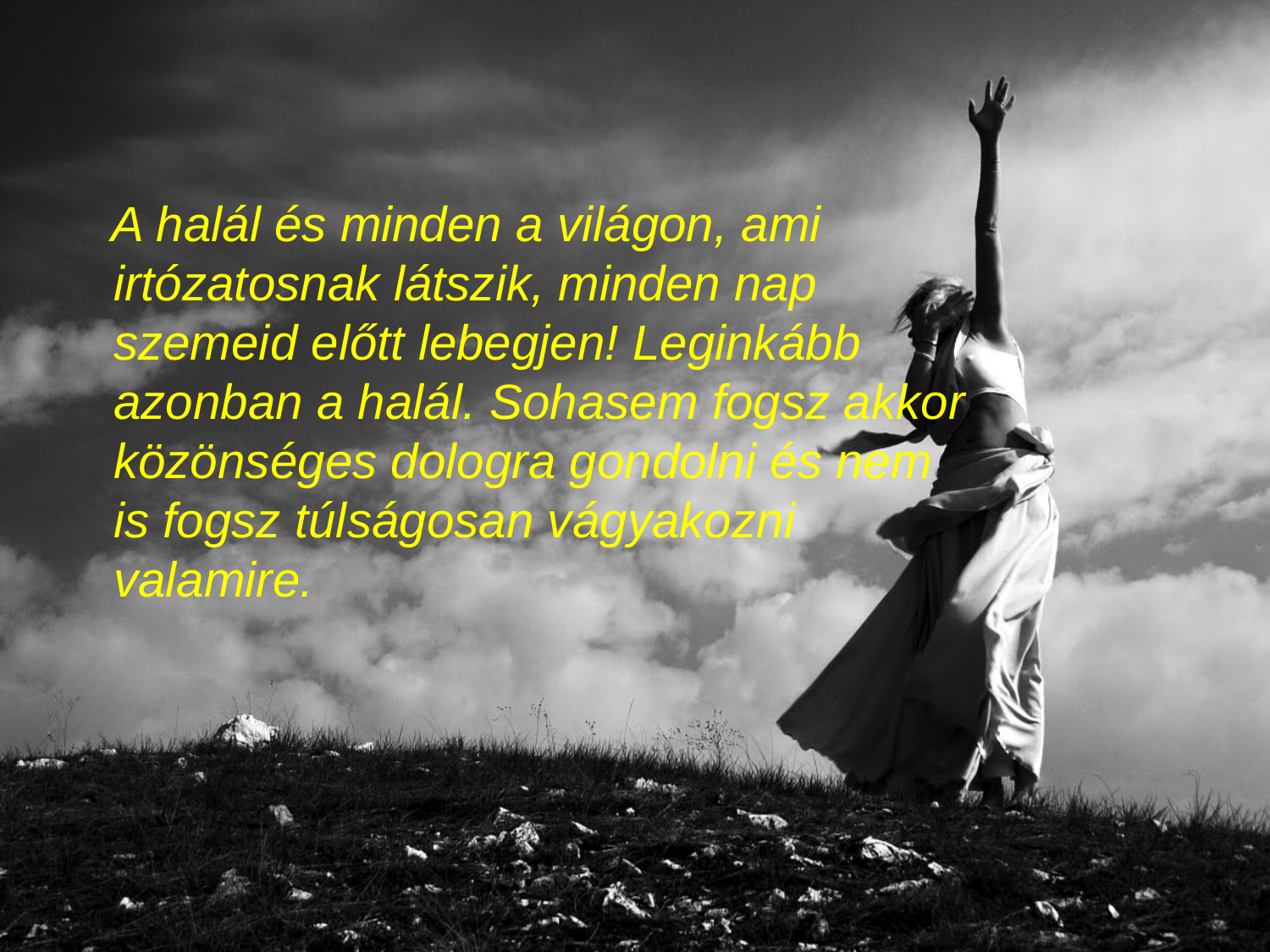

A halál és minden a világon, ami irtózatosnak látszik, minden nap szemeid előtt lebegjen! Leginkább azonban a halál. Sohasem fogsz akkor közönséges dologra gondolni és nem is fogsz túlságosan vágyakozni valamire.